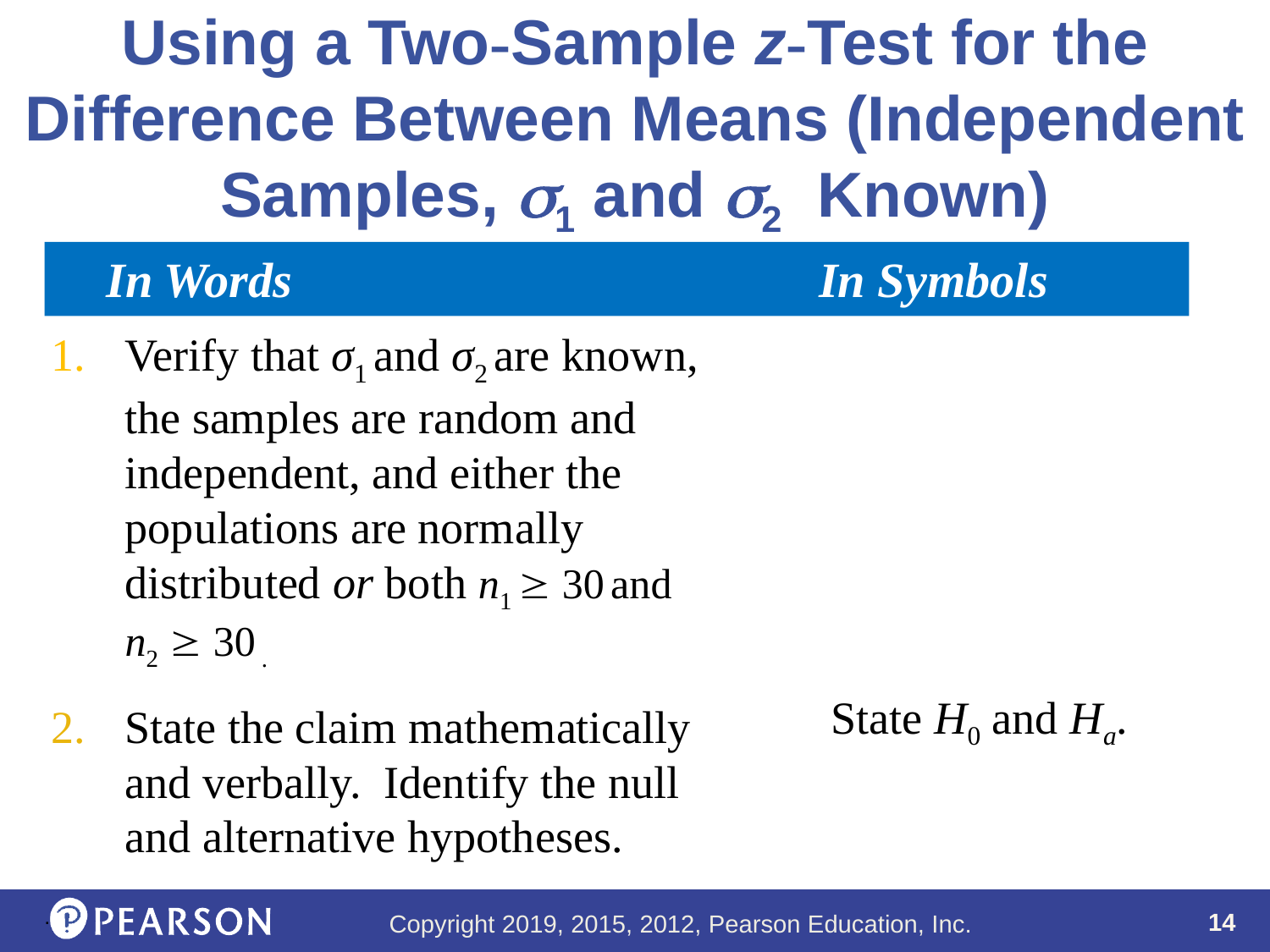

# Using a Two-Sample z-Test for the Difference Between Means (Independent Samples, σ1 and σ2  Known)

    In Words					In Symbols
Verify that σ1 and σ2 are known, the samples are random and independent, and either the populations are normally distributed or both n1 ≥ 30 and
n2 ≥ 30 .
State the claim mathematically and verbally.  Identify the null and alternative hypotheses.
State H0 and Ha.
.